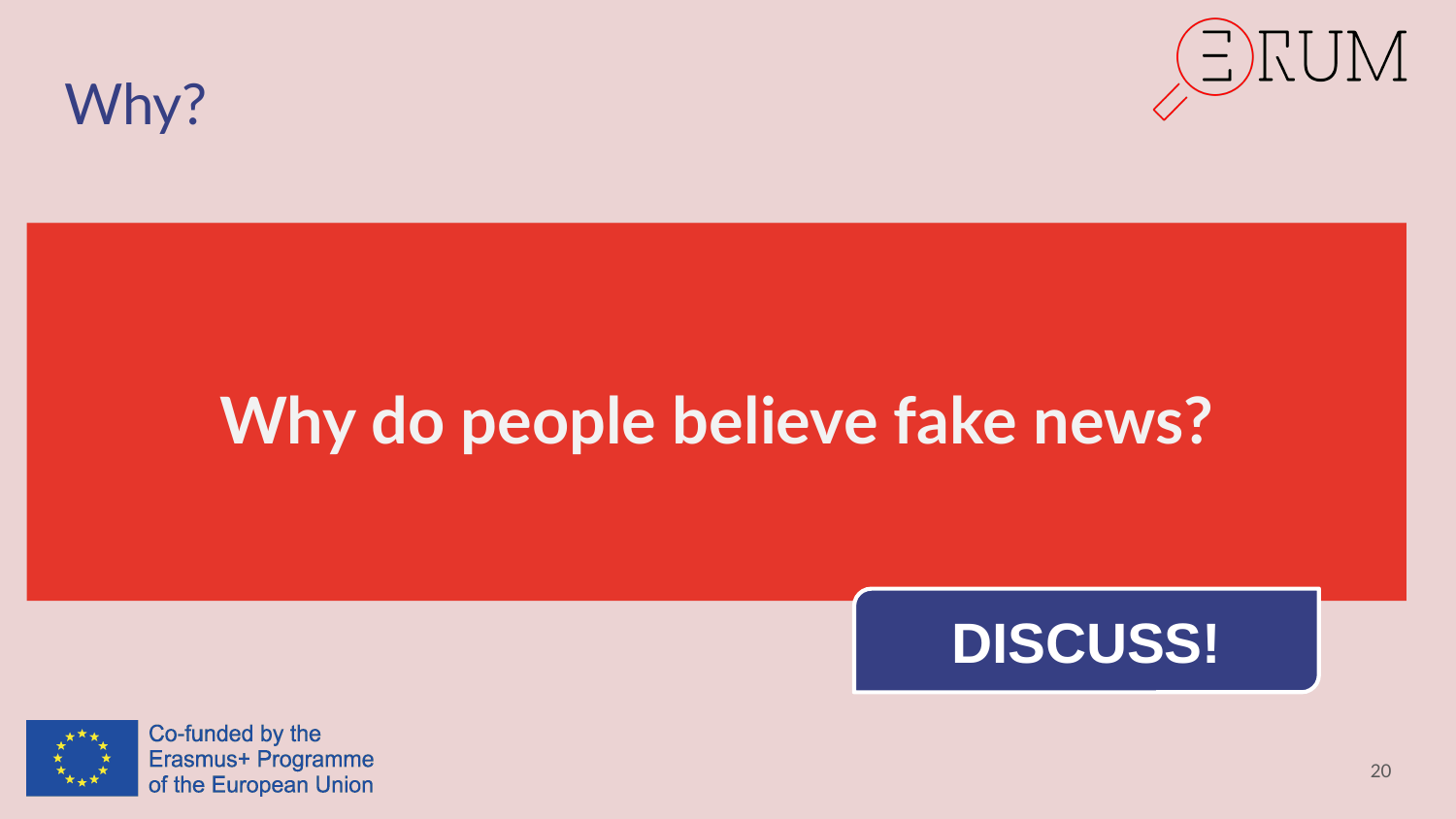

# Why?
Why do people believe fake news?
DISCUSS!
20